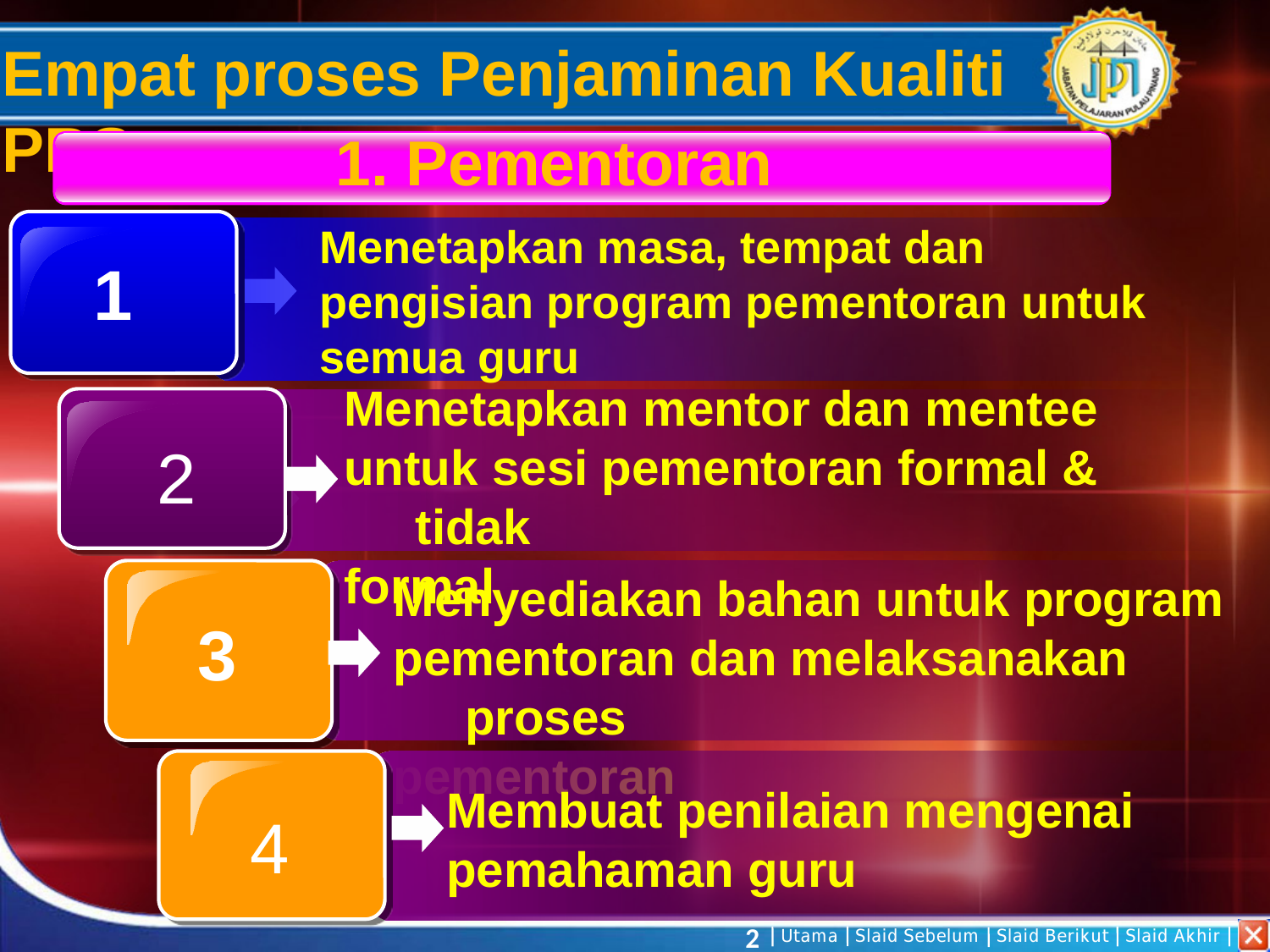

Empat proses Penjaminan Kualiti PBS
1. Pementoran

Menetapkan masa, tempat dan
pengisian program pementoran untuk
semua guru

1

Menetapkan mentor dan mentee
untuk sesi pementoran formal & tidak
formal

2

Menyediakan bahan untuk program
pementoran dan melaksanakan proses
pementoran

3

Membuat penilaian mengenai
pemahaman guru
4